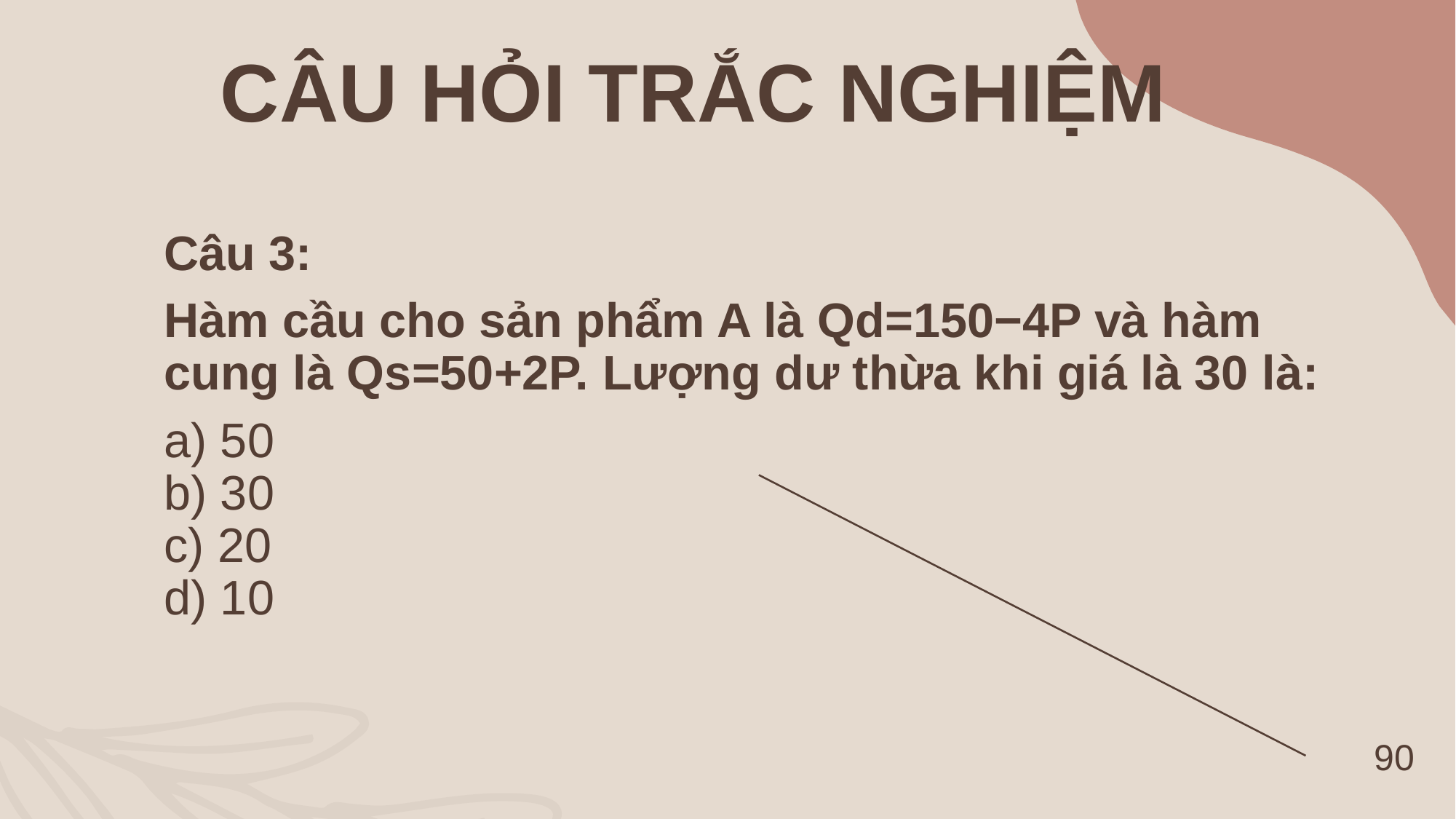

CÂU HỎI TRẮC NGHIỆM
Câu 3:
Hàm cầu cho sản phẩm A là Qd​=150−4P và hàm cung là Qs​=50+2P. Lượng dư thừa khi giá là 30 là:
a) 50
b) 30
c) 20
d) 10
90